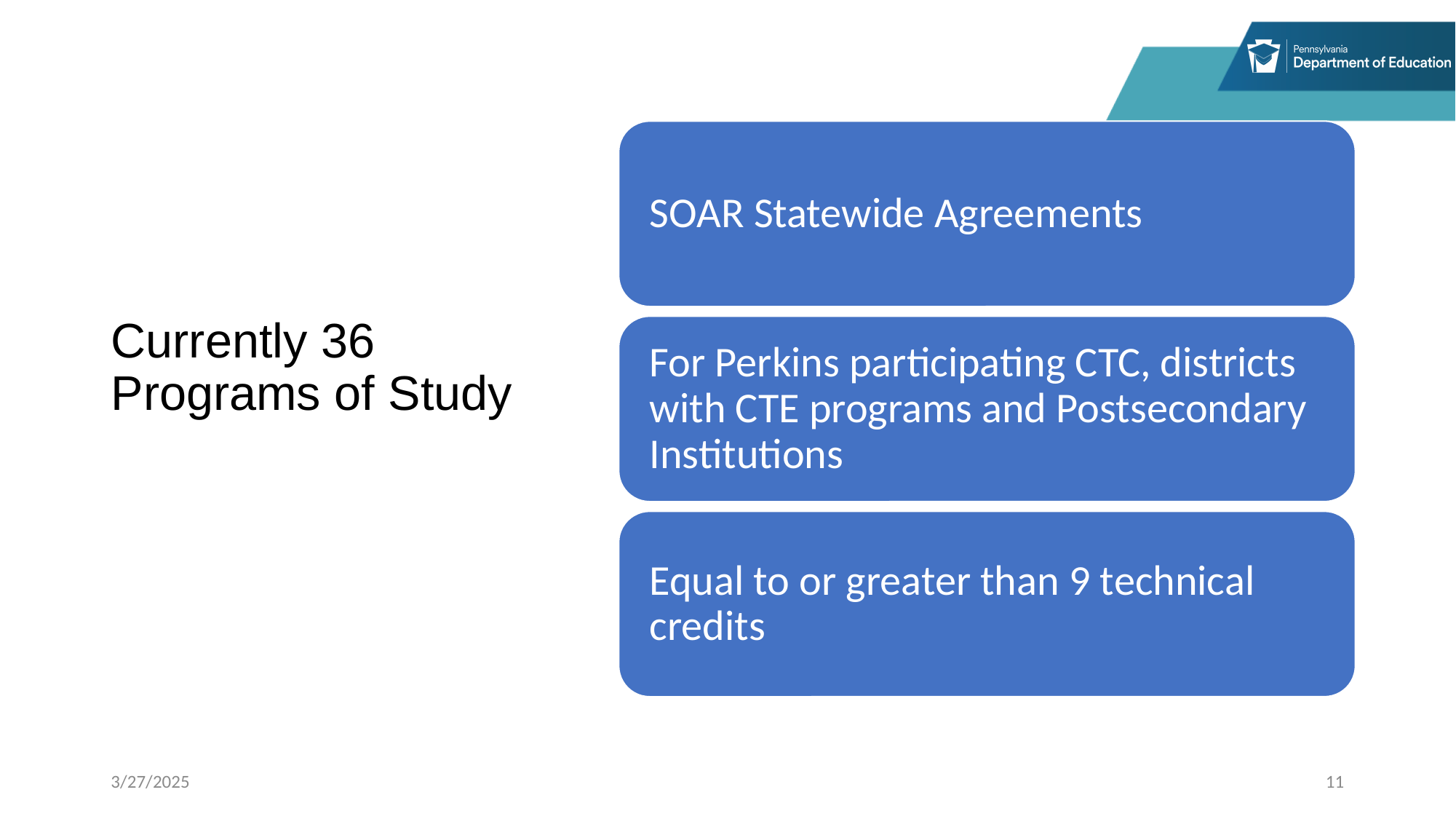

# Currently 36 Programs of Study
SOAR Statewide Agreements
For Perkins participating CTC, districts with CTE programs and Postsecondary Institutions
Equal to or greater than 9 technical credits

3/27/2025
11